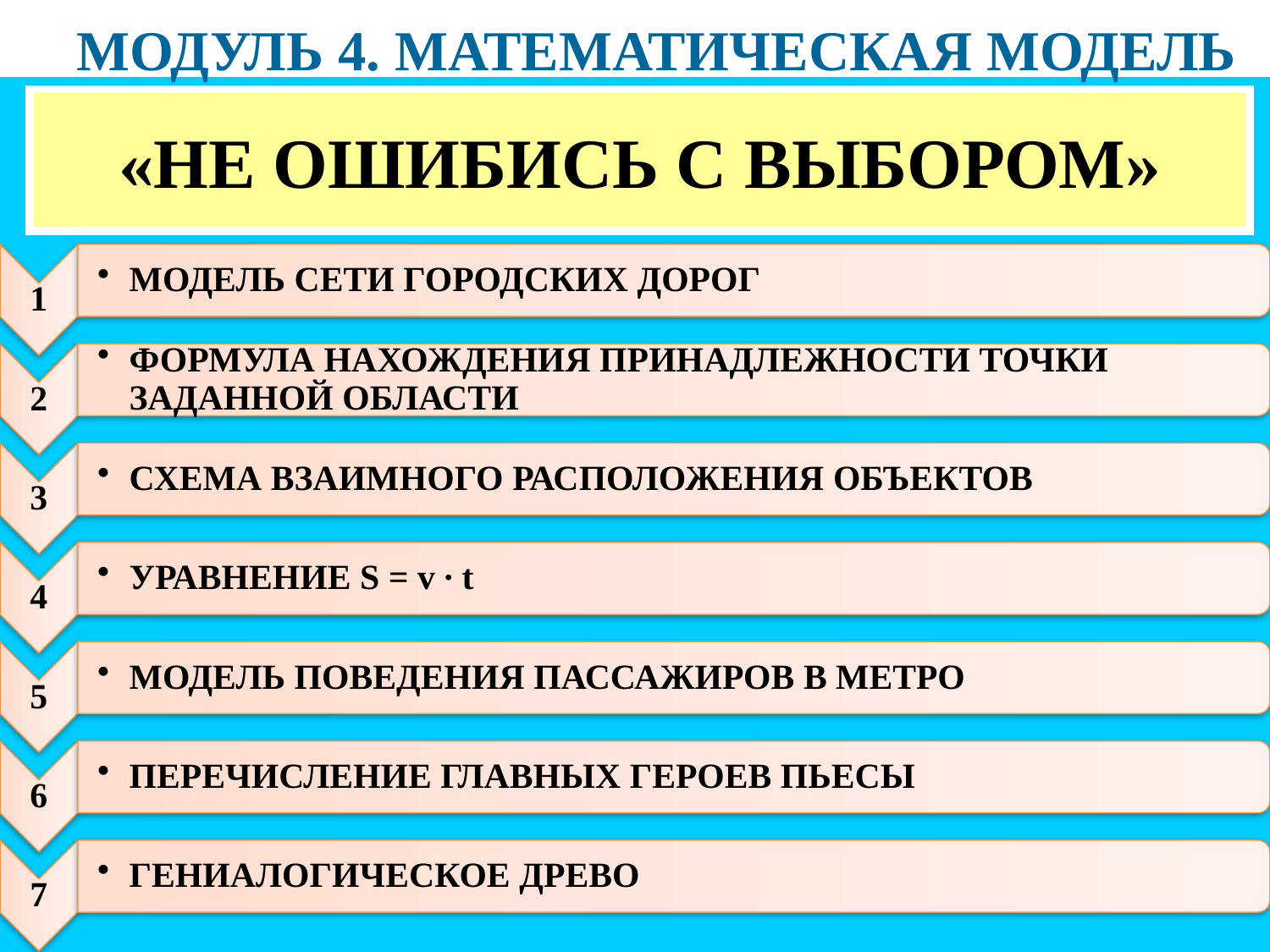

МОДУЛЬ 4. МАТЕМАТИЧЕСКАЯ МОДЕЛЬ

«НЕ ОШИБИСЬ С ВЫБОРОМ»
1
МОДЕЛЬ СЕТИ ГОРОДСКИХ ДОРОГ
2
ФОРМУЛА НАХОЖДЕНИЯ ПРИНАДЛЕЖНОСТИ ТОЧКИ ЗАДАННОЙ ОБЛАСТИ
3
СХЕМА ВЗАИМНОГО РАСПОЛОЖЕНИЯ ОБЪЕКТОВ
4
УРАВНЕНИЕ S = v ∙ t
5
МОДЕЛЬ ПОВЕДЕНИЯ ПАССАЖИРОВ В МЕТРО
6
ПЕРЕЧИСЛЕНИЕ ГЛАВНЫХ ГЕРОЕВ ПЬЕСЫ
7
ГЕНИАЛОГИЧЕСКОЕ ДРЕВО